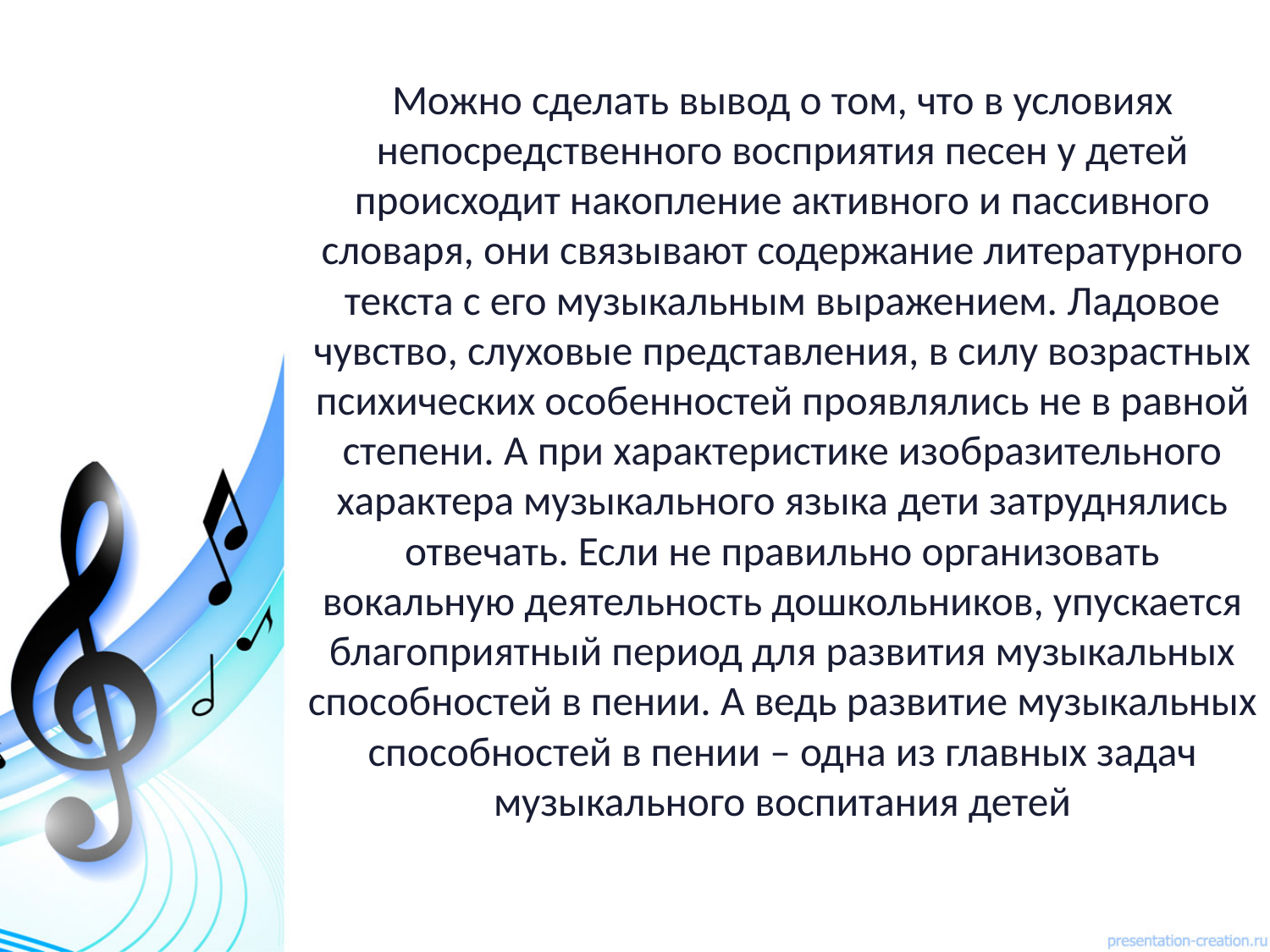

Можно сделать вывод о том, что в условиях непосредственного восприятия песен у детей происходит накопление активного и пассивного словаря, они связывают содержание литературного текста с его музыкальным выражением. Ладовое чувство, слуховые представления, в силу возрастных психических особенностей проявлялись не в равной степени. А при характеристике изобразительного характера музыкального языка дети затруднялись отвечать. Если не правильно организовать вокальную деятельность дошкольников, упускается благоприятный период для развития музыкальных способностей в пении. А ведь развитие музыкальных способностей в пении – одна из главных задач музыкального воспитания детей